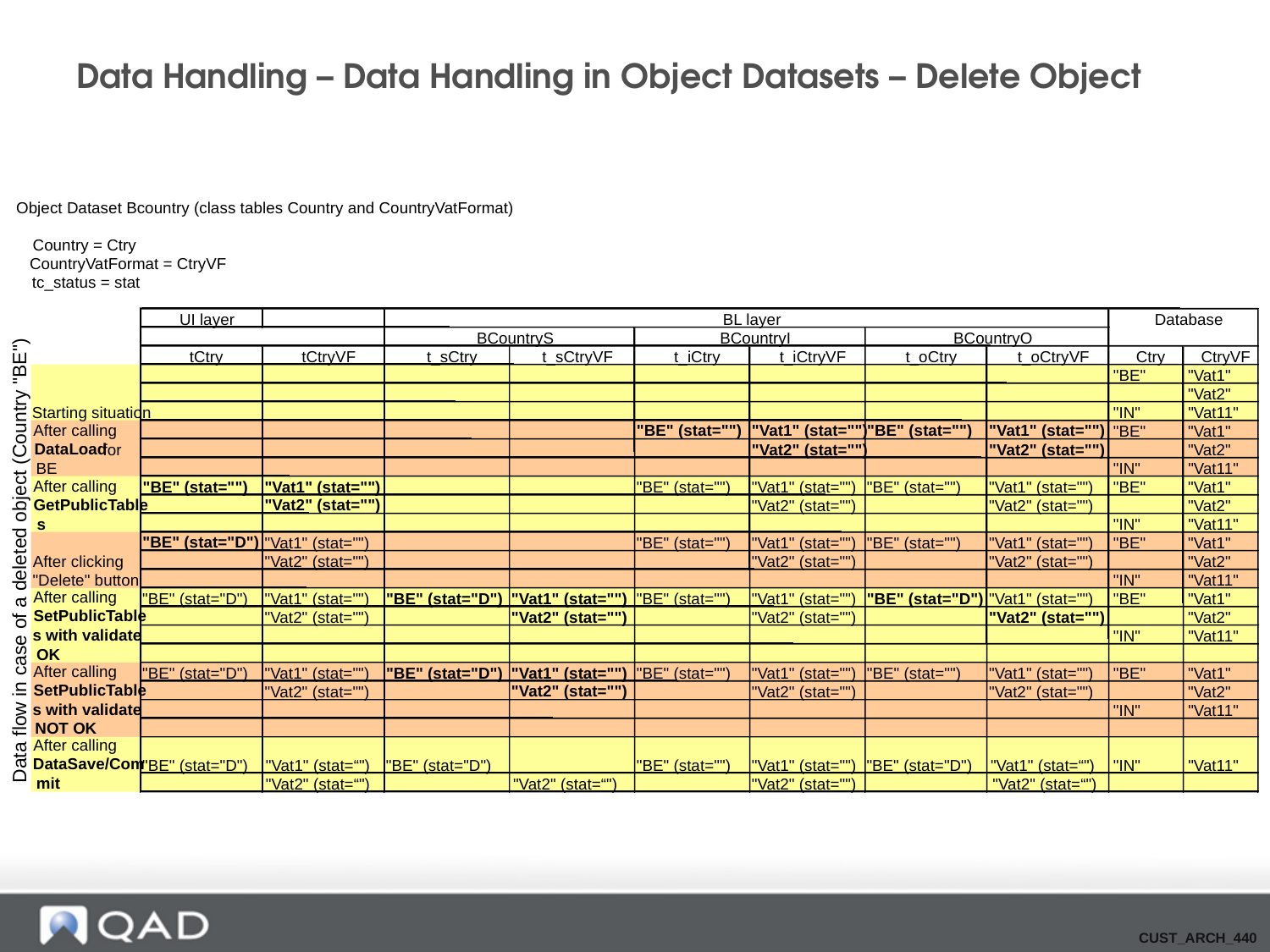

# Data Handling – Data Handling in Object Datasets – Delete Object

Object Dataset Bcountry (class tables Country and CountryVatFormat)
Country = Ctry
CountryVatFormat = CtryVF
tc_status = stat

BL layer

UI layer
Database

BCountryS
BCountryI
BCountryO

tCtry

tCtryVF
t_sCtry

t_sCtryVF
t_iCtry

t_iCtryVF
t_oCtry

t_oCtryVF
Ctry

CtryVF

"BE"
"Vat1"

"Vat2"

Starting situation
"IN"
"Vat11"

After calling
"BE" (stat="")
"Vat1" (stat="")
"BE" (stat="")
"Vat1" (stat="")
"BE"
"Vat1"

DataLoad
"Vat2" (stat="")
"Vat2" (stat="")
for
"Vat2"

BE
"IN"
"Vat11"

After calling

"BE" (stat="")
"Vat1" (stat="")
"BE" (stat="")
"Vat1" (stat="")
"BE" (stat="")
"Vat1" (stat="")
"BE"
"Vat1"

GetPublicTable
"Vat2" (stat="")
"Vat2" (stat="")
"Vat2" (stat="")
"Vat2"

s
"IN"
"Vat11"

"BE" (stat="D")
"Vat1" (stat="")
"BE" (stat="")
"Vat1" (stat="")
"BE" (stat="")
"Vat1" (stat="")
"BE"
"Vat1"
Data flow in case of a deleted object (Country "BE")

After clicking
"Vat2" (stat="")
"Vat2" (stat="")
"Vat2" (stat="")
"Vat2"

"Delete" button
"IN"
"Vat11"
After calling

"BE" (stat="D")
"Vat1" (stat="")
"BE" (stat="D")
"BE" (stat="D")
"Vat1" (stat="")
"BE" (stat="")
"Vat1" (stat="")
"Vat1" (stat="")
"BE"
"Vat1"
SetPublicTable

"Vat2" (stat="")
"Vat2" (stat="")
"Vat2" (stat="")
"Vat2" (stat="")
"Vat2"

s with validate
"IN"
"Vat11"
OK
After calling

"BE" (stat="D")
"Vat1" (stat="")
"BE" (stat="D")
"Vat1" (stat="")
"BE" (stat="")
"Vat1" (stat="")
"BE" (stat="")
"Vat1" (stat="")
"BE"
"Vat1"
SetPublicTable
"Vat2" (stat="")
"Vat2" (stat="")
"Vat2" (stat="")
"Vat2" (stat="")
"Vat2"
s with validate
"IN"
"Vat11"
NOT OK
After calling

DataSave/Com
"BE" (stat="D")
"Vat1" (stat=“")
"BE" (stat="D")
"BE" (stat="")
"Vat1" (stat="")
"BE" (stat="D")
"Vat1" (stat=“")
"IN"
"Vat11"
mit
"Vat2" (stat=“")
"Vat2" (stat=“")
"Vat2" (stat="")
"Vat2" (stat=“")

CUST_ARCH_440